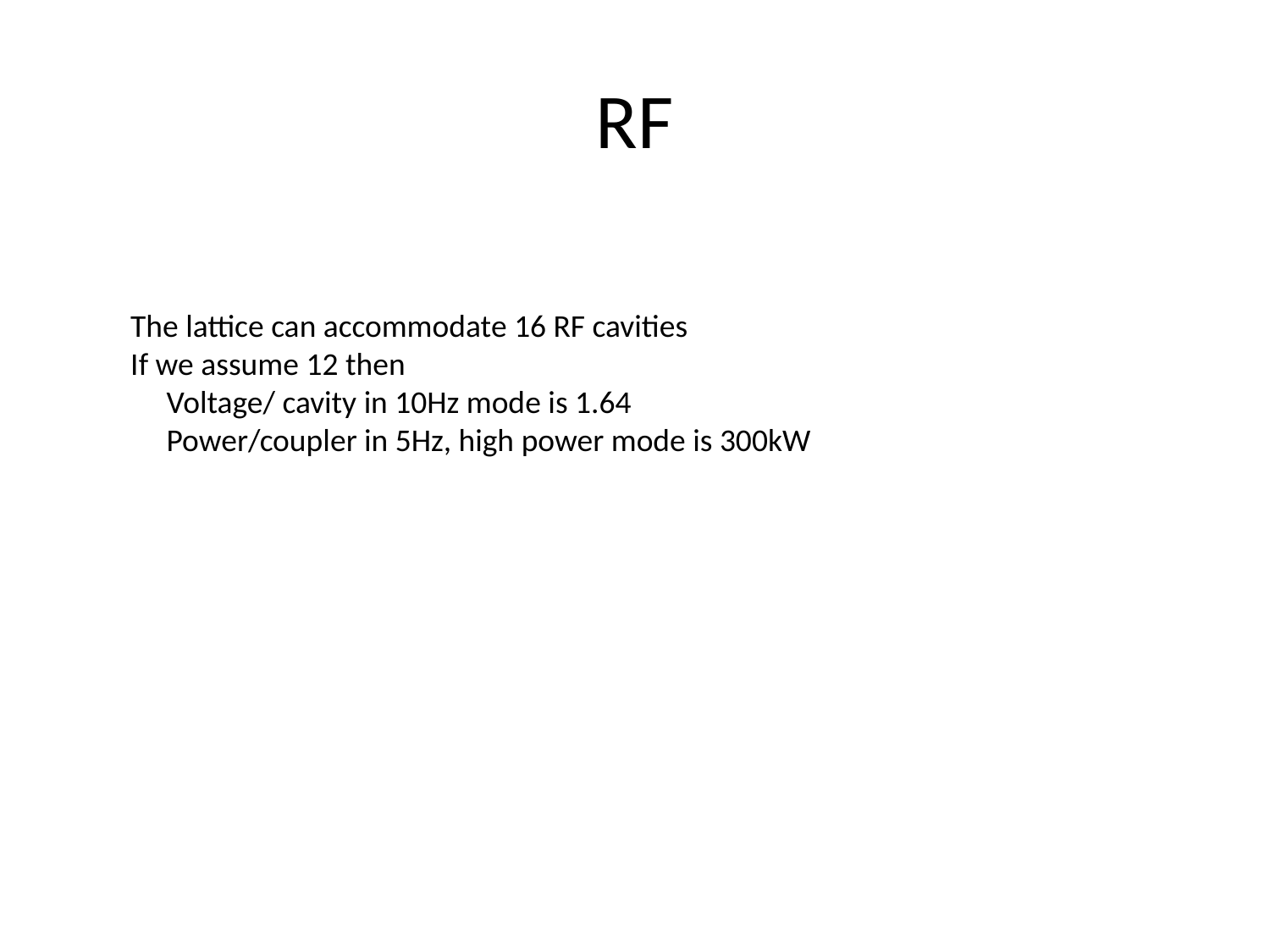

# RF
The lattice can accommodate 16 RF cavities
If we assume 12 then
     Voltage/ cavity in 10Hz mode is 1.64
     Power/coupler in 5Hz, high power mode is 300kW